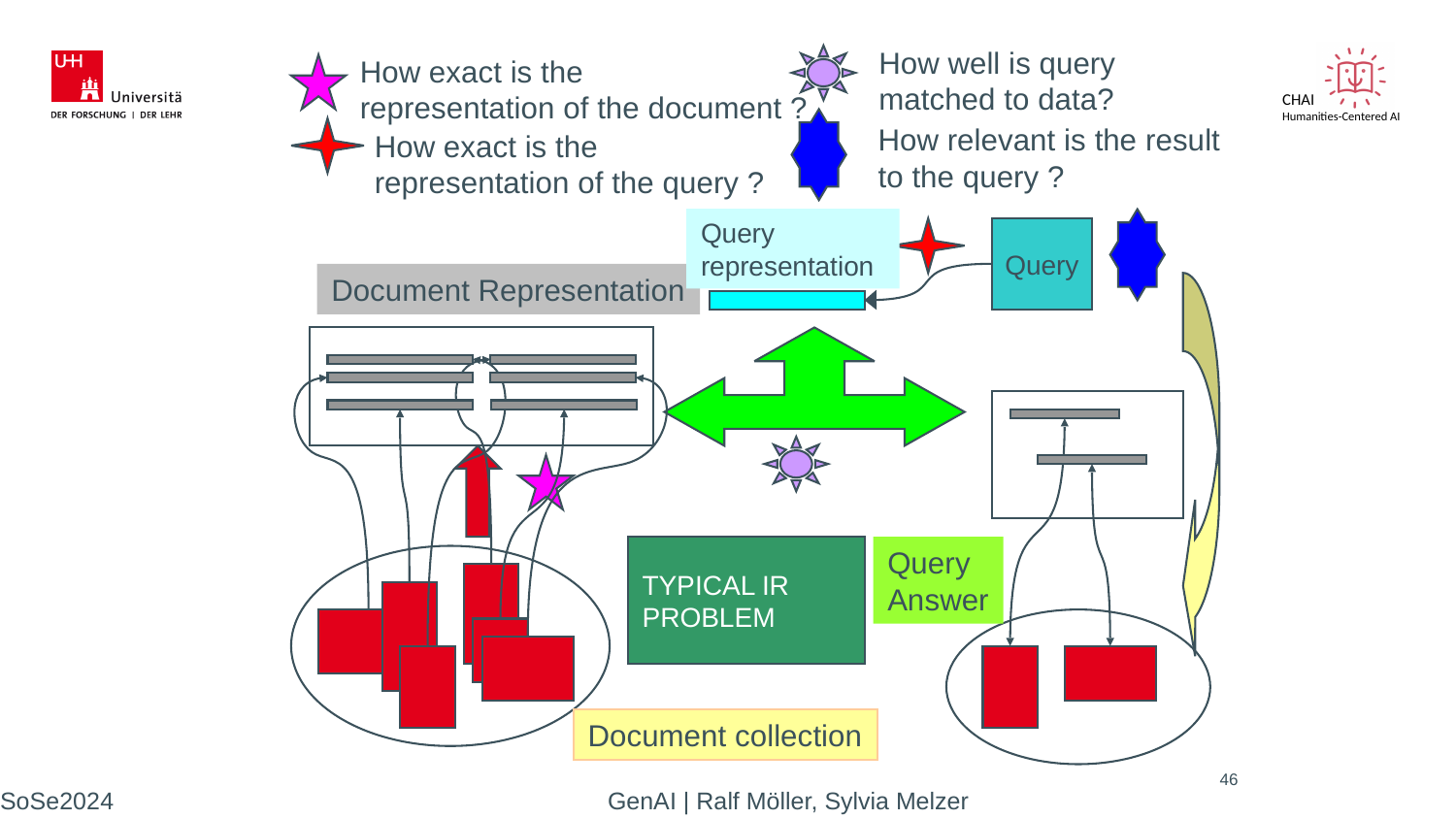

How well is query
matched to data?

How exact is the
representation of the document ?

How relevant is the result
to the query ?

How exact is the
representation of the query ?

Query
representation

Query
Document Representation

Query
Answer

TYPICAL IR
PROBLEM

Document collection
46
SoSe2024
GenAI | Ralf Möller, Sylvia Melzer